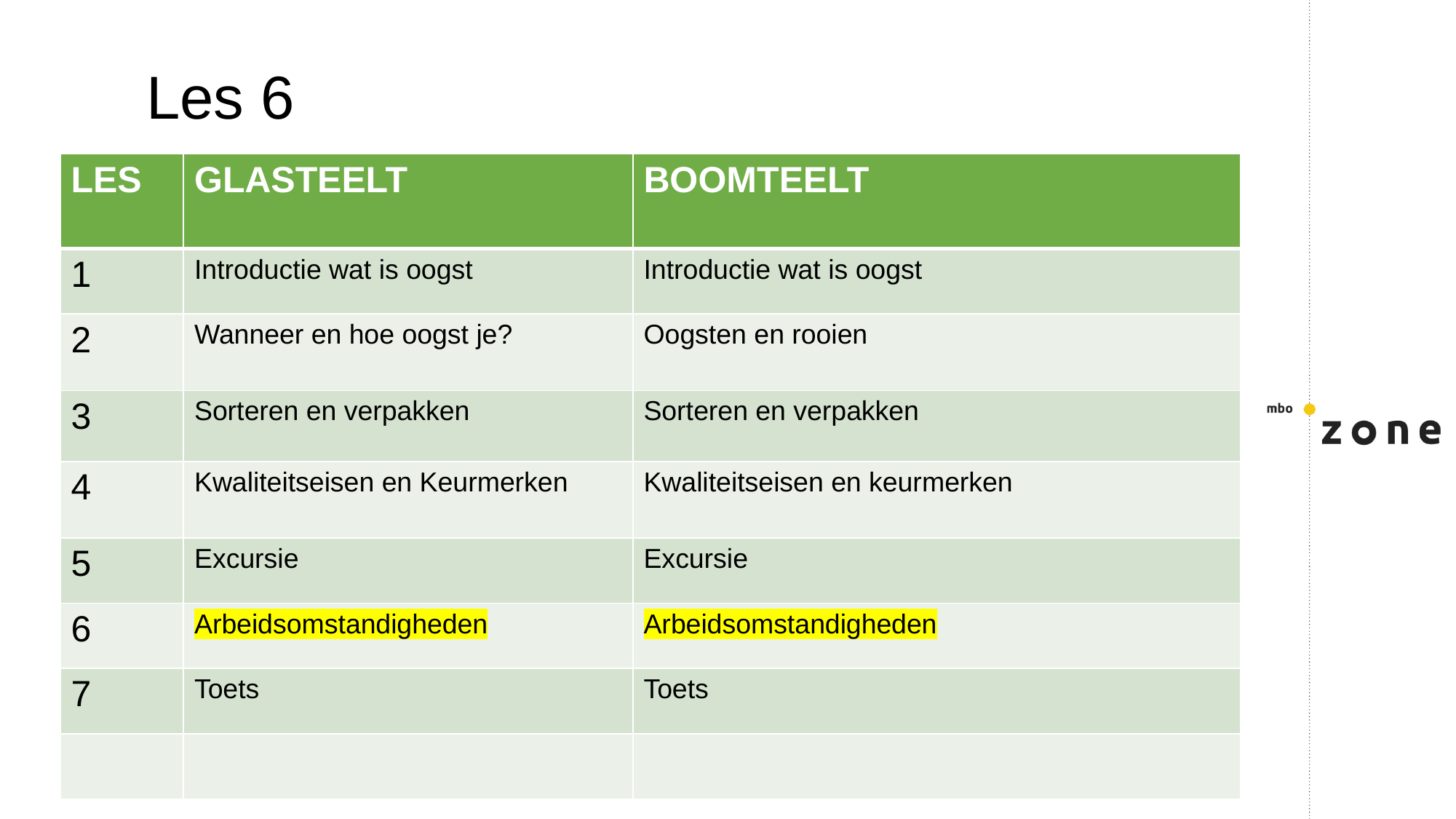

Les 6
| LES | GLASTEELT | BOOMTEELT |
| --- | --- | --- |
| 1 | Introductie wat is oogst | Introductie wat is oogst |
| 2 | Wanneer en hoe oogst je? | Oogsten en rooien |
| 3 | Sorteren en verpakken | Sorteren en verpakken |
| 4 | Kwaliteitseisen en Keurmerken | Kwaliteitseisen en keurmerken |
| 5 | Excursie | Excursie |
| 6 | Arbeidsomstandigheden | Arbeidsomstandigheden |
| 7 | Toets | Toets |
|  |  |  |